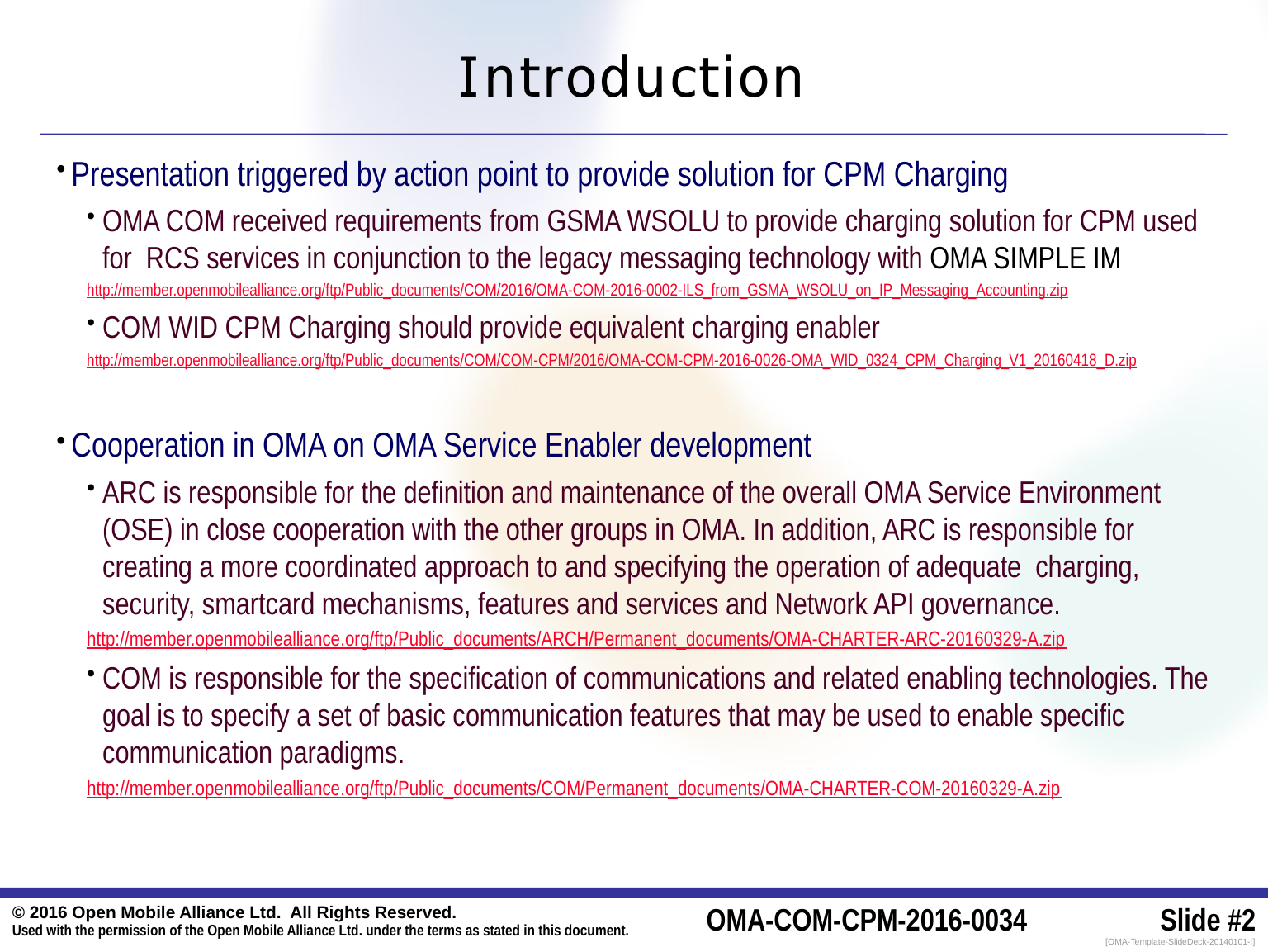

# Introduction
Presentation triggered by action point to provide solution for CPM Charging
OMA COM received requirements from GSMA WSOLU to provide charging solution for CPM used for  RCS services in conjunction to the legacy messaging technology with OMA SIMPLE IM
http://member.openmobilealliance.org/ftp/Public_documents/COM/2016/OMA-COM-2016-0002-ILS_from_GSMA_WSOLU_on_IP_Messaging_Accounting.zip
COM WID CPM Charging should provide equivalent charging enabler
http://member.openmobilealliance.org/ftp/Public_documents/COM/COM-CPM/2016/OMA-COM-CPM-2016-0026-OMA_WID_0324_CPM_Charging_V1_20160418_D.zip

Cooperation in OMA on OMA Service Enabler development
ARC is responsible for the definition and maintenance of the overall OMA Service Environment (OSE) in close cooperation with the other groups in OMA. In addition, ARC is responsible for creating a more coordinated approach to and specifying the operation of adequate  charging, security, smartcard mechanisms, features and services and Network API governance.
http://member.openmobilealliance.org/ftp/Public_documents/ARCH/Permanent_documents/OMA-CHARTER-ARC-20160329-A.zip
COM is responsible for the specification of communications and related enabling technologies. The goal is to specify a set of basic communication features that may be used to enable specific communication paradigms.
http://member.openmobilealliance.org/ftp/Public_documents/COM/Permanent_documents/OMA-CHARTER-COM-20160329-A.zip